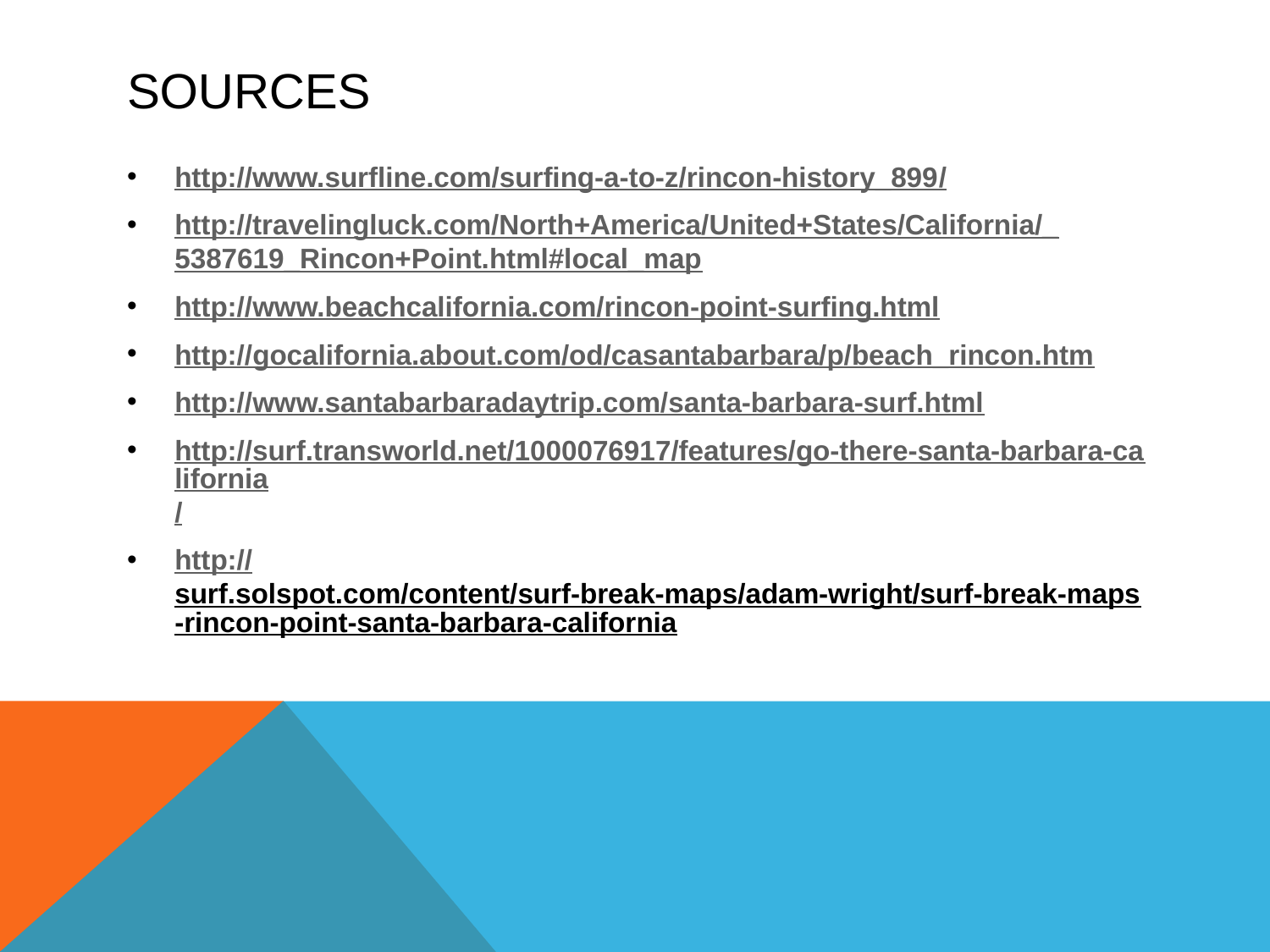

# Sources
http://www.surfline.com/surfing-a-to-z/rincon-history_899/
http://travelingluck.com/North+America/United+States/California/_5387619_Rincon+Point.html#local_map
http://www.beachcalifornia.com/rincon-point-surfing.html
http://gocalifornia.about.com/od/casantabarbara/p/beach_rincon.htm
http://www.santabarbaradaytrip.com/santa-barbara-surf.html
http://surf.transworld.net/1000076917/features/go-there-santa-barbara-california/
http://surf.solspot.com/content/surf-break-maps/adam-wright/surf-break-maps-rincon-point-santa-barbara-california